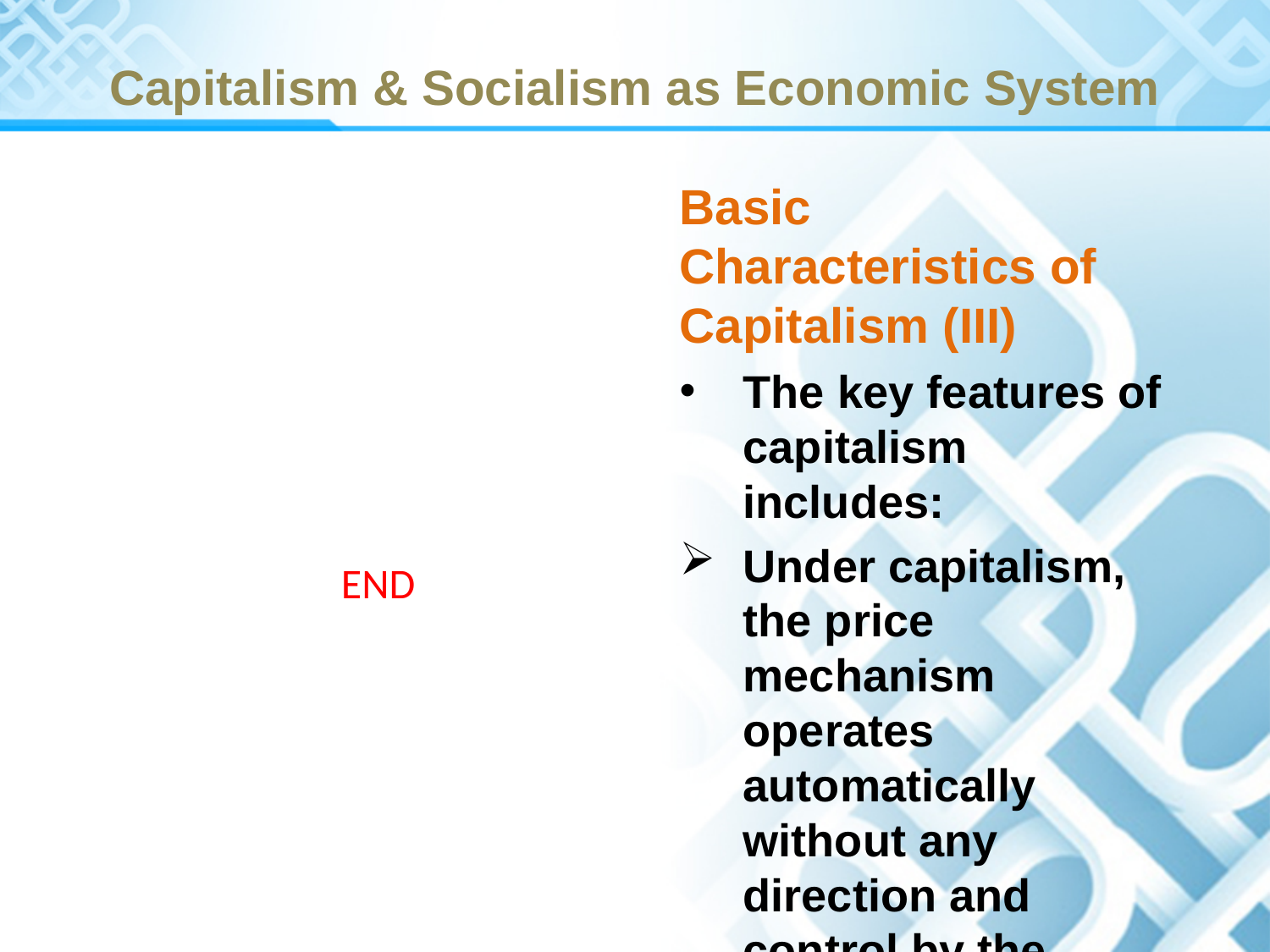

# Capitalism & Socialism as Economic System
Basic Characteristics of Capitalism (III)
The key features of capitalism includes:
Under capitalism, the price mechanism operates automatically without any direction and control by the central authorities

END